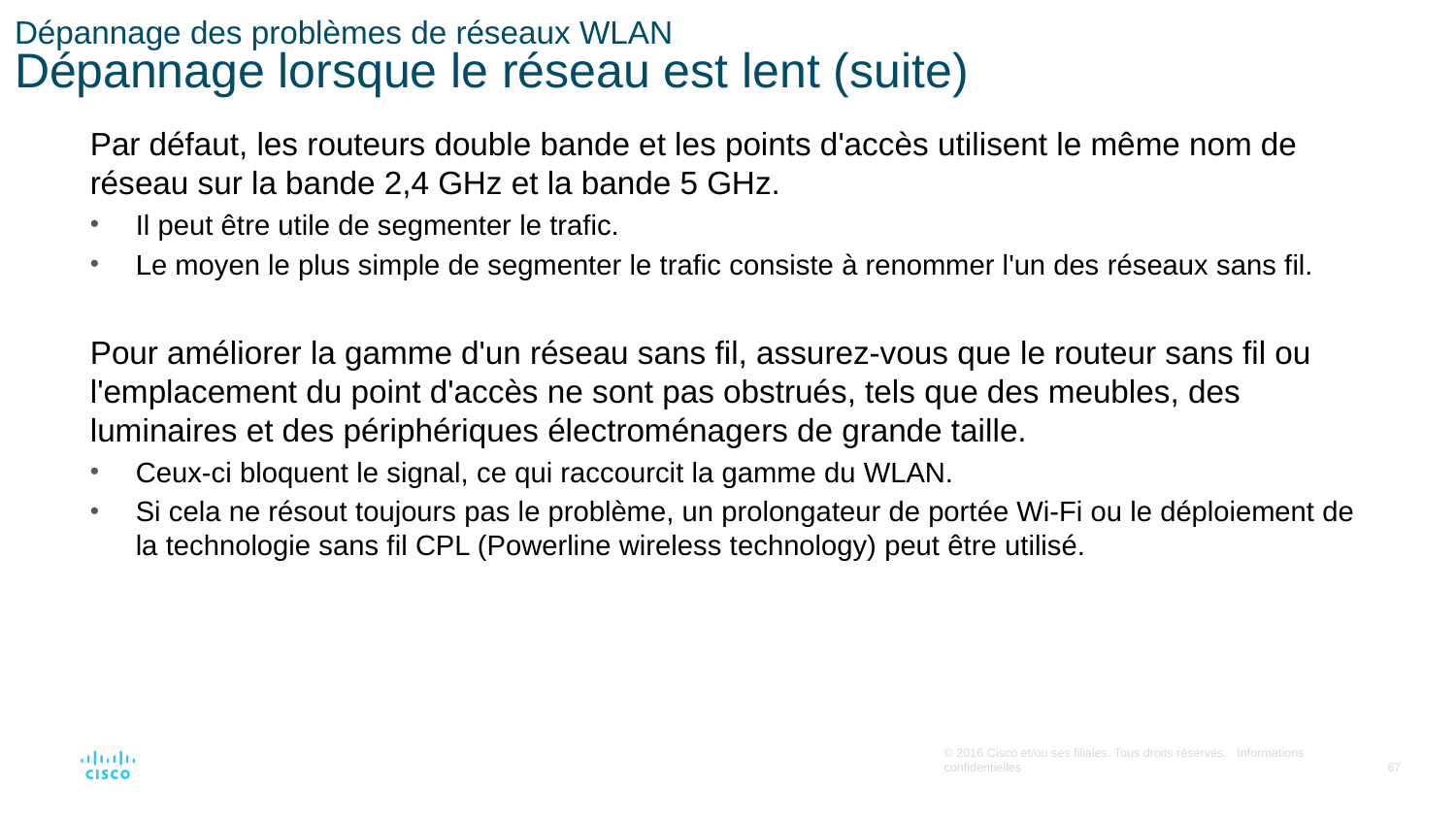

# Dépannage des problèmes de réseaux WLAN Dépannage lorsque le réseau est lent (suite)
Par défaut, les routeurs double bande et les points d'accès utilisent le même nom de réseau sur la bande 2,4 GHz et la bande 5 GHz.
Il peut être utile de segmenter le trafic.
Le moyen le plus simple de segmenter le trafic consiste à renommer l'un des réseaux sans fil.

Pour améliorer la gamme d'un réseau sans fil, assurez-vous que le routeur sans fil ou l'emplacement du point d'accès ne sont pas obstrués, tels que des meubles, des luminaires et des périphériques électroménagers de grande taille.
Ceux-ci bloquent le signal, ce qui raccourcit la gamme du WLAN.
Si cela ne résout toujours pas le problème, un prolongateur de portée Wi-Fi ou le déploiement de la technologie sans fil CPL (Powerline wireless technology) peut être utilisé.